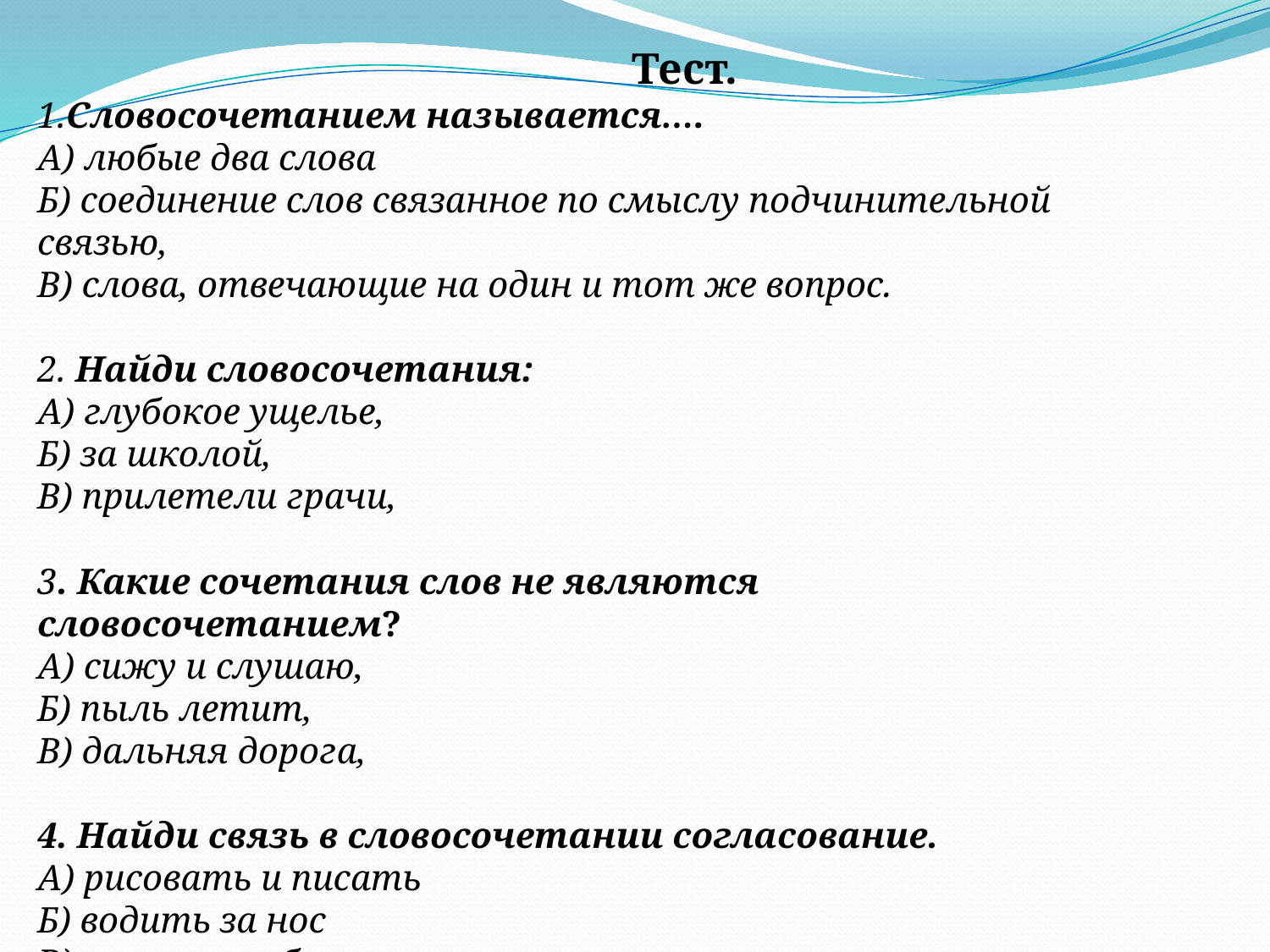

Тест.
1.Словосочетанием называется….
А) любые два слова
Б) соединение слов связанное по смыслу подчинительной связью,
В) слова, отвечающие на один и тот же вопрос.
2. Найди словосочетания:
А) глубокое ущелье,
Б) за школой,
В) прилетели грачи,
3. Какие сочетания слов не являются словосочетанием?
А) сижу и слушаю,
Б) пыль летит,
В) дальняя дорога,
4. Найди связь в словосочетании согласование.
А) рисовать и писать
Б) водить за нос
В) весеннее небо